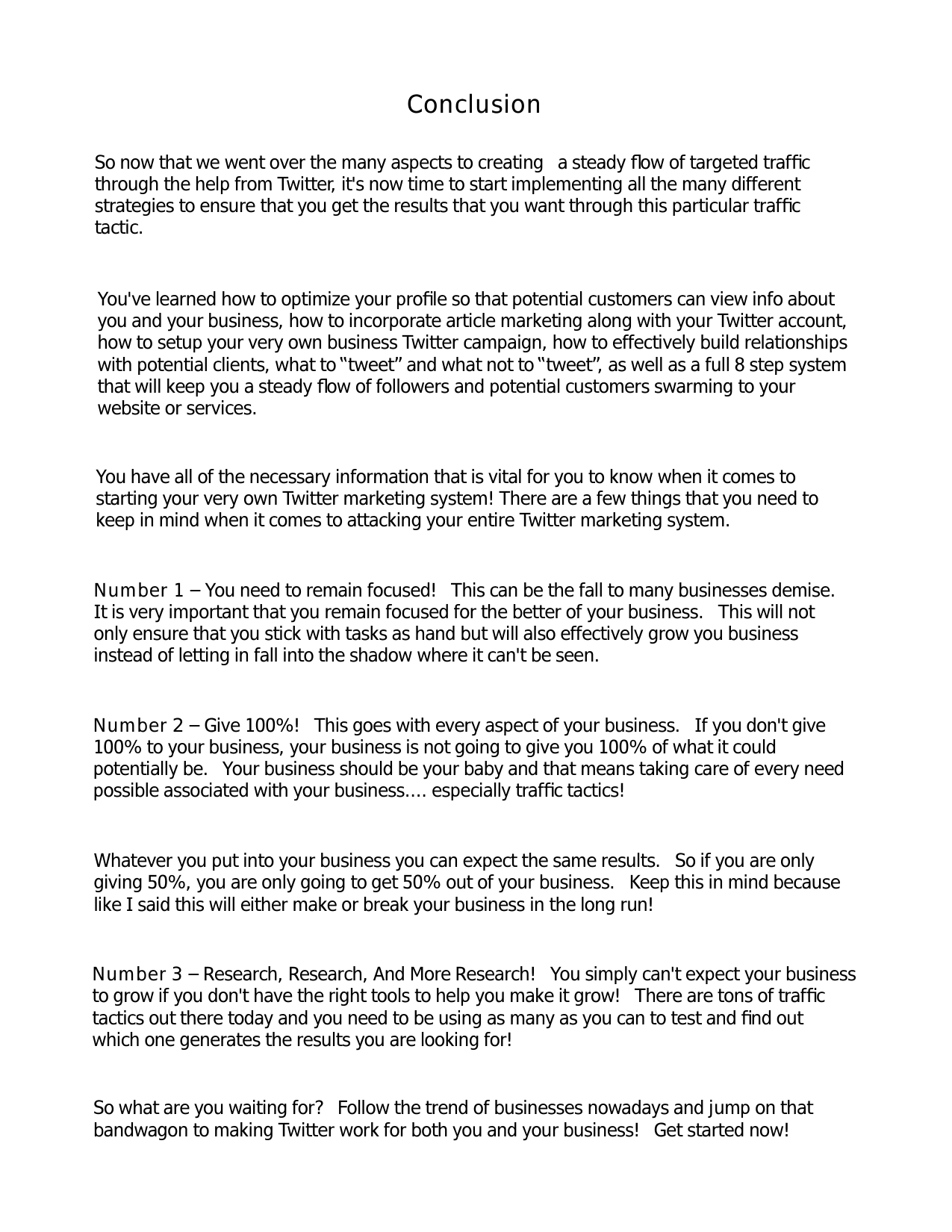

Conclusion
So now that we went over the many aspects to creating   a steady flow of targeted traffic
through the help from Twitter, it's now time to start implementing all the many different
strategies to ensure that you get the results that you want through this particular traffic
tactic.
You've learned how to optimize your profile so that potential customers can view info about
you and your business, how to incorporate article marketing along with your Twitter account,
how to setup your very own business Twitter campaign, how to effectively build relationships
with potential clients, what to “tweet” and what not to “tweet”, as well as a full 8 step system
that will keep you a steady flow of followers and potential customers swarming to your
website or services.
You have all of the necessary information that is vital for you to know when it comes to
starting your very own Twitter marketing system! There are a few things that you need to
keep in mind when it comes to attacking your entire Twitter marketing system.
Number 1 – You need to remain focused!   This can be the fall to many businesses demise.
It is very important that you remain focused for the better of your business.   This will not
only ensure that you stick with tasks as hand but will also effectively grow you business
instead of letting in fall into the shadow where it can't be seen.
Number 2 – Give 100%!   This goes with every aspect of your business.   If you don't give
100% to your business, your business is not going to give you 100% of what it could
potentially be.   Your business should be your baby and that means taking care of every need
possible associated with your business.... especially traffic tactics!
Whatever you put into your business you can expect the same results.   So if you are only
giving 50%, you are only going to get 50% out of your business.   Keep this in mind because
like I said this will either make or break your business in the long run!
Number 3 – Research, Research, And More Research!   You simply can't expect your business
to grow if you don't have the right tools to help you make it grow!   There are tons of traffic
tactics out there today and you need to be using as many as you can to test and find out
which one generates the results you are looking for!
So what are you waiting for?   Follow the trend of businesses nowadays and jump on that
bandwagon to making Twitter work for both you and your business!   Get started now!